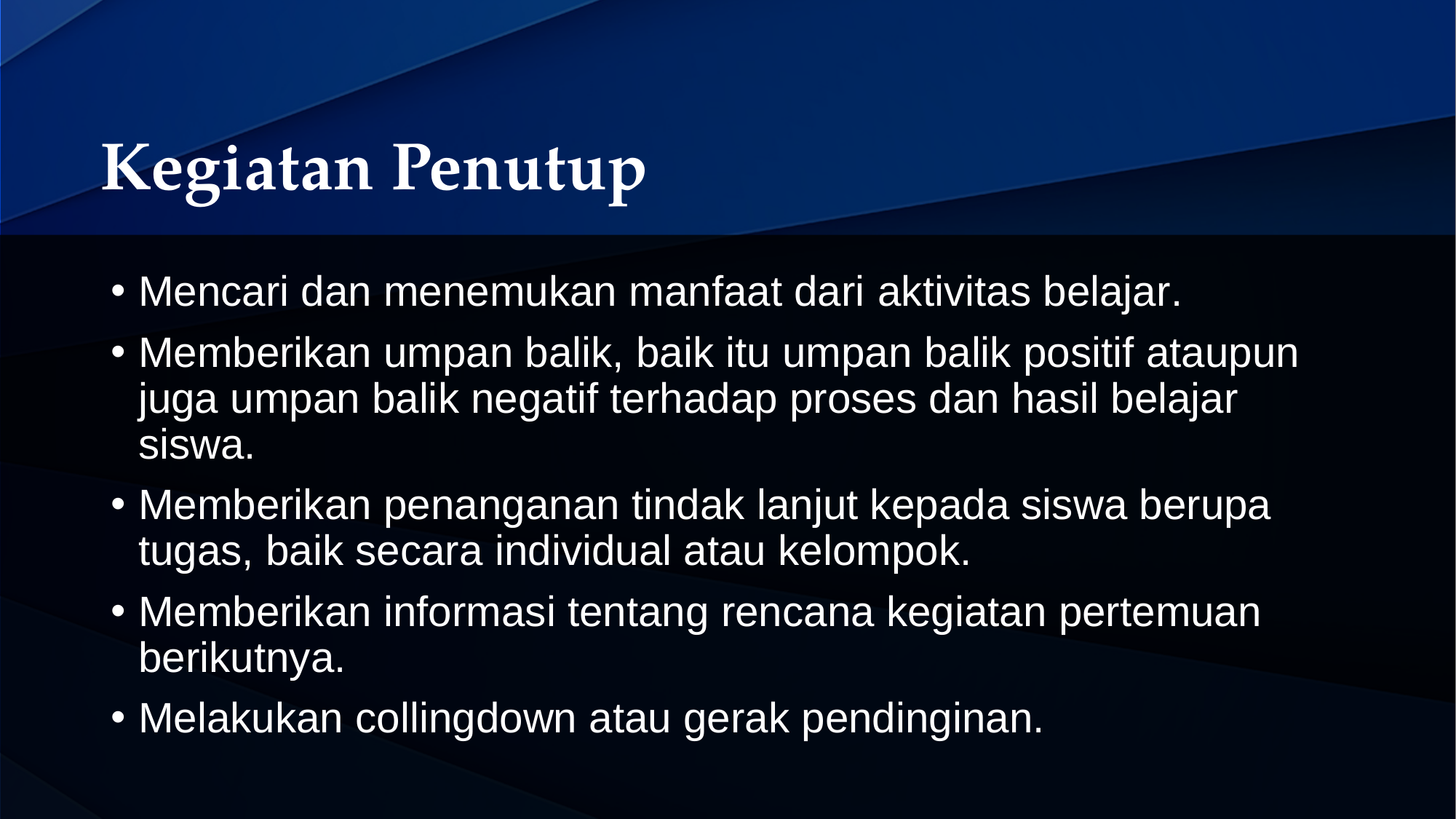

# Kegiatan Penutup
Mencari dan menemukan manfaat dari aktivitas belajar.
Memberikan umpan balik, baik itu umpan balik positif ataupun juga umpan balik negatif terhadap proses dan hasil belajar siswa.
Memberikan penanganan tindak lanjut kepada siswa berupa tugas, baik secara individual atau kelompok.
Memberikan informasi tentang rencana kegiatan pertemuan berikutnya.
Melakukan collingdown atau gerak pendinginan.